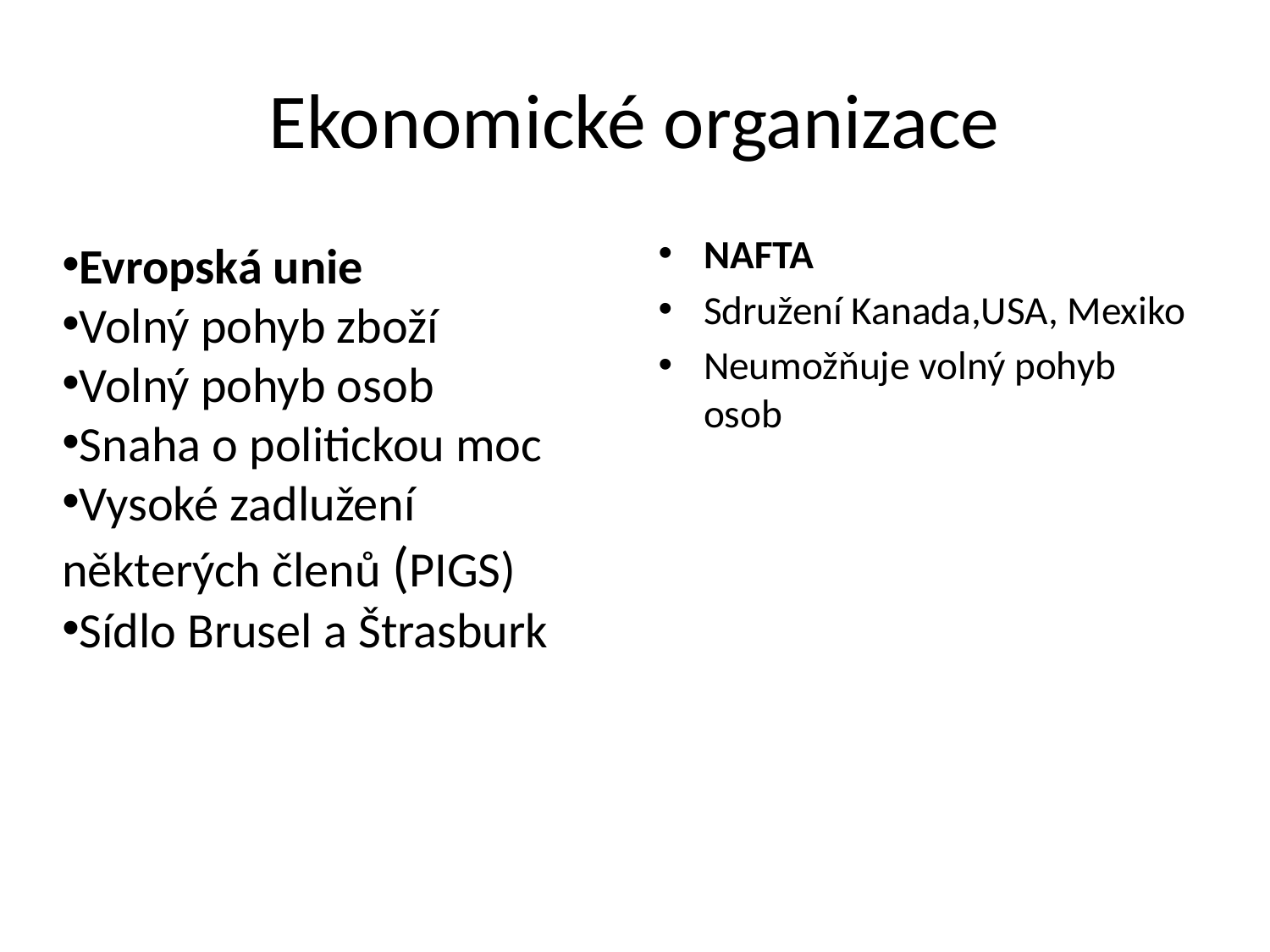

# Ekonomické organizace

NAFTA
Sdružení Kanada,USA, Mexiko
Neumožňuje volný pohyb osob
Evropská unie
Volný pohyb zboží
Volný pohyb osob
Snaha o politickou moc
Vysoké zadlužení některých členů (PIGS)
Sídlo Brusel a Štrasburk